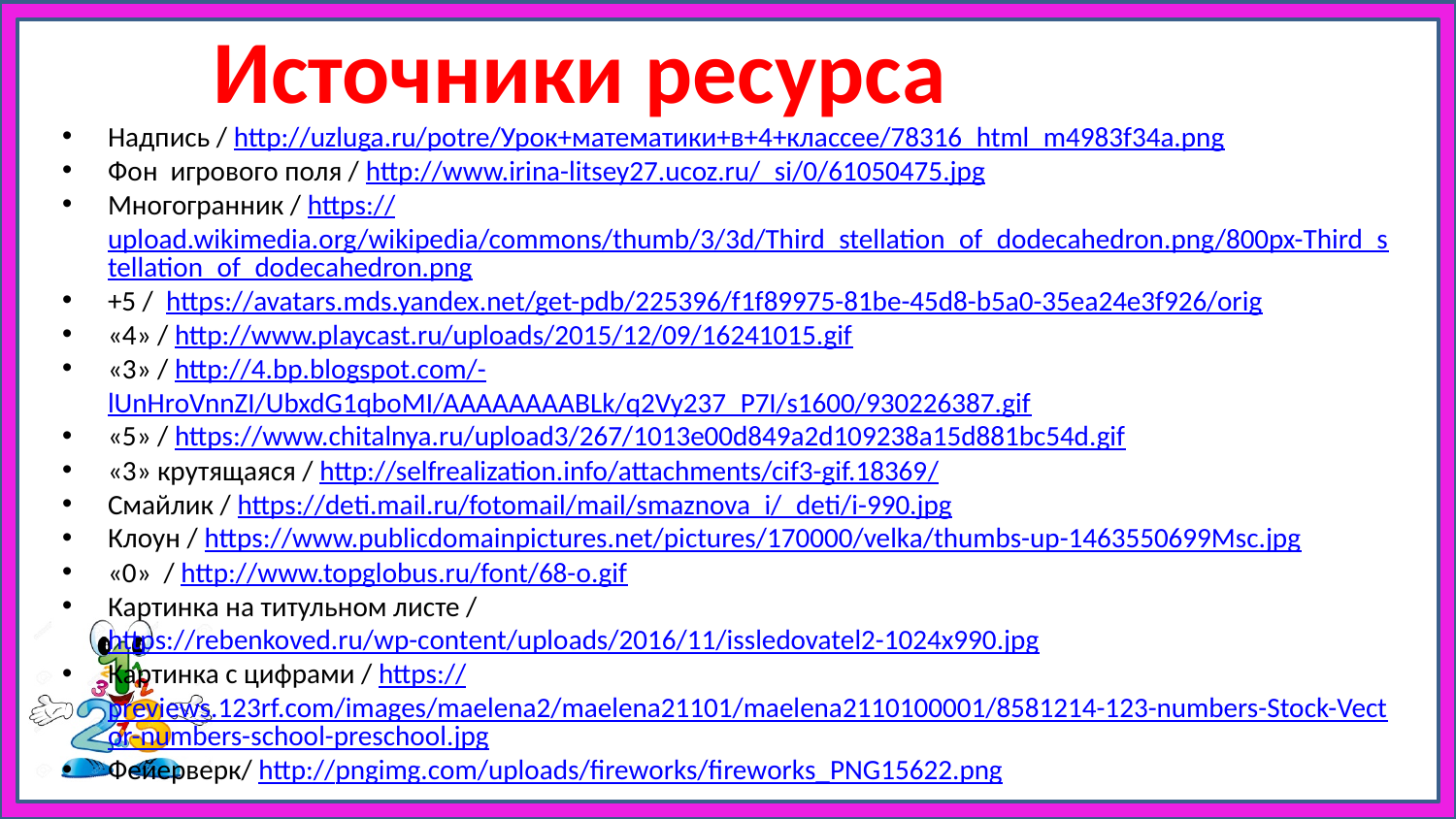

# Источники ресурса
Надпись / http://uzluga.ru/potre/Урок+математики+в+4+классеe/78316_html_m4983f34a.png
Фон  игрового поля / http://www.irina-litsey27.ucoz.ru/_si/0/61050475.jpg
Многогранник / https://upload.wikimedia.org/wikipedia/commons/thumb/3/3d/Third_stellation_of_dodecahedron.png/800px-Third_stellation_of_dodecahedron.png
+5 /  https://avatars.mds.yandex.net/get-pdb/225396/f1f89975-81be-45d8-b5a0-35ea24e3f926/orig
«4» / http://www.playcast.ru/uploads/2015/12/09/16241015.gif
«3» / http://4.bp.blogspot.com/-lUnHroVnnZI/UbxdG1qboMI/AAAAAAAABLk/q2Vy237_P7I/s1600/930226387.gif
«5» / https://www.chitalnya.ru/upload3/267/1013e00d849a2d109238a15d881bc54d.gif
«3» крутящаяся / http://selfrealization.info/attachments/cif3-gif.18369/
Смайлик / https://deti.mail.ru/fotomail/mail/smaznova_i/_deti/i-990.jpg
Клоун / https://www.publicdomainpictures.net/pictures/170000/velka/thumbs-up-1463550699Msc.jpg
«0»  / http://www.topglobus.ru/font/68-o.gif
Картинка на титульном листе / https://rebenkoved.ru/wp-content/uploads/2016/11/issledovatel2-1024x990.jpg
Картинка с цифрами / https://previews.123rf.com/images/maelena2/maelena21101/maelena2110100001/8581214-123-numbers-Stock-Vector-numbers-school-preschool.jpg
Фейерверк/ http://pngimg.com/uploads/fireworks/fireworks_PNG15622.png